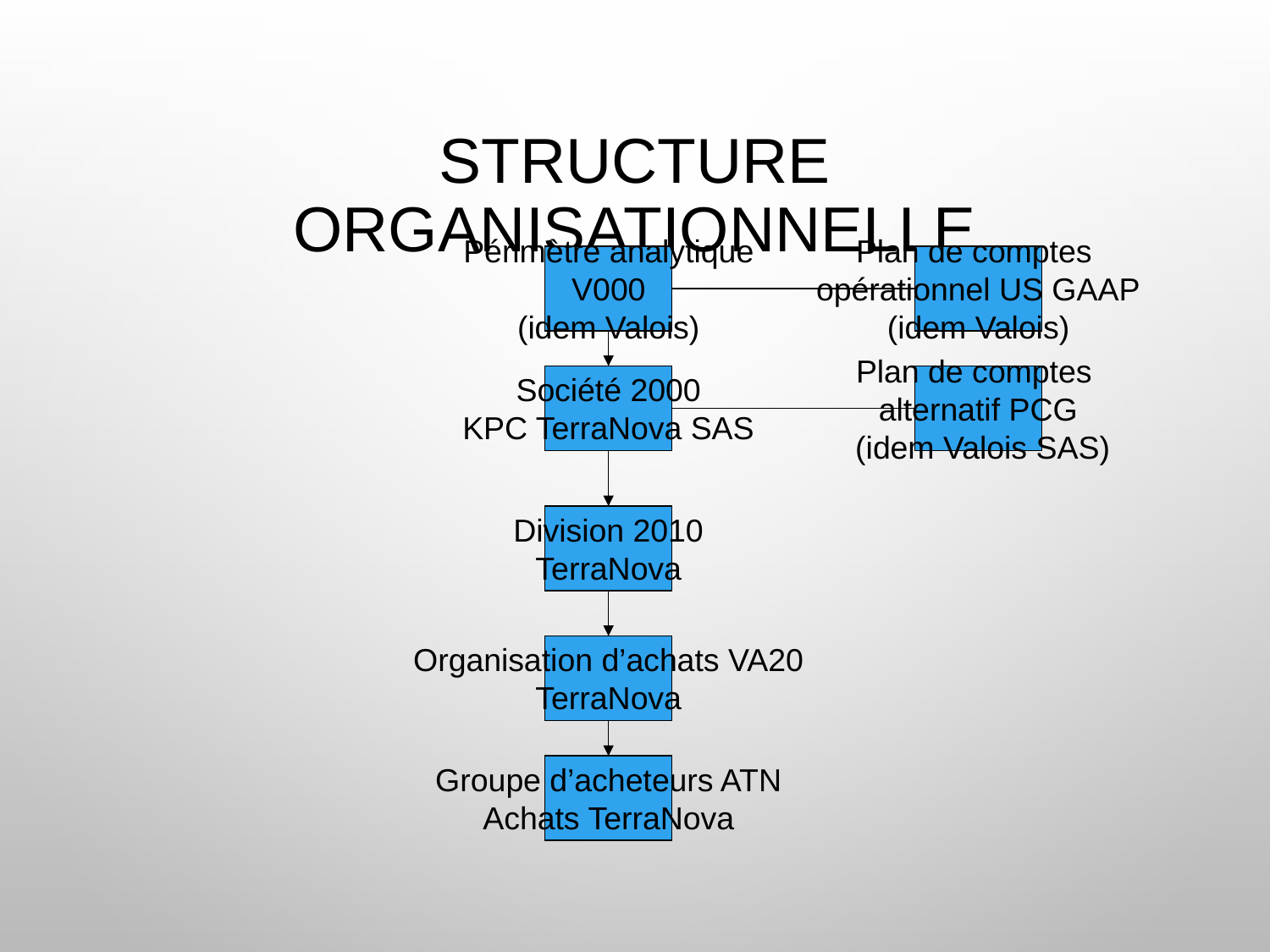

# Structure organisationnelle
Périmètre analytique
V000
(idem Valois)
Plan de comptes
opérationnel US GAAP
(idem Valois)
Société 2000
KPC TerraNova SAS
Plan de comptes
alternatif PCG
 (idem Valois SAS)
Division 2010
TerraNova
Organisation d’achats VA20
TerraNova
Groupe d’acheteurs ATN
Achats TerraNova